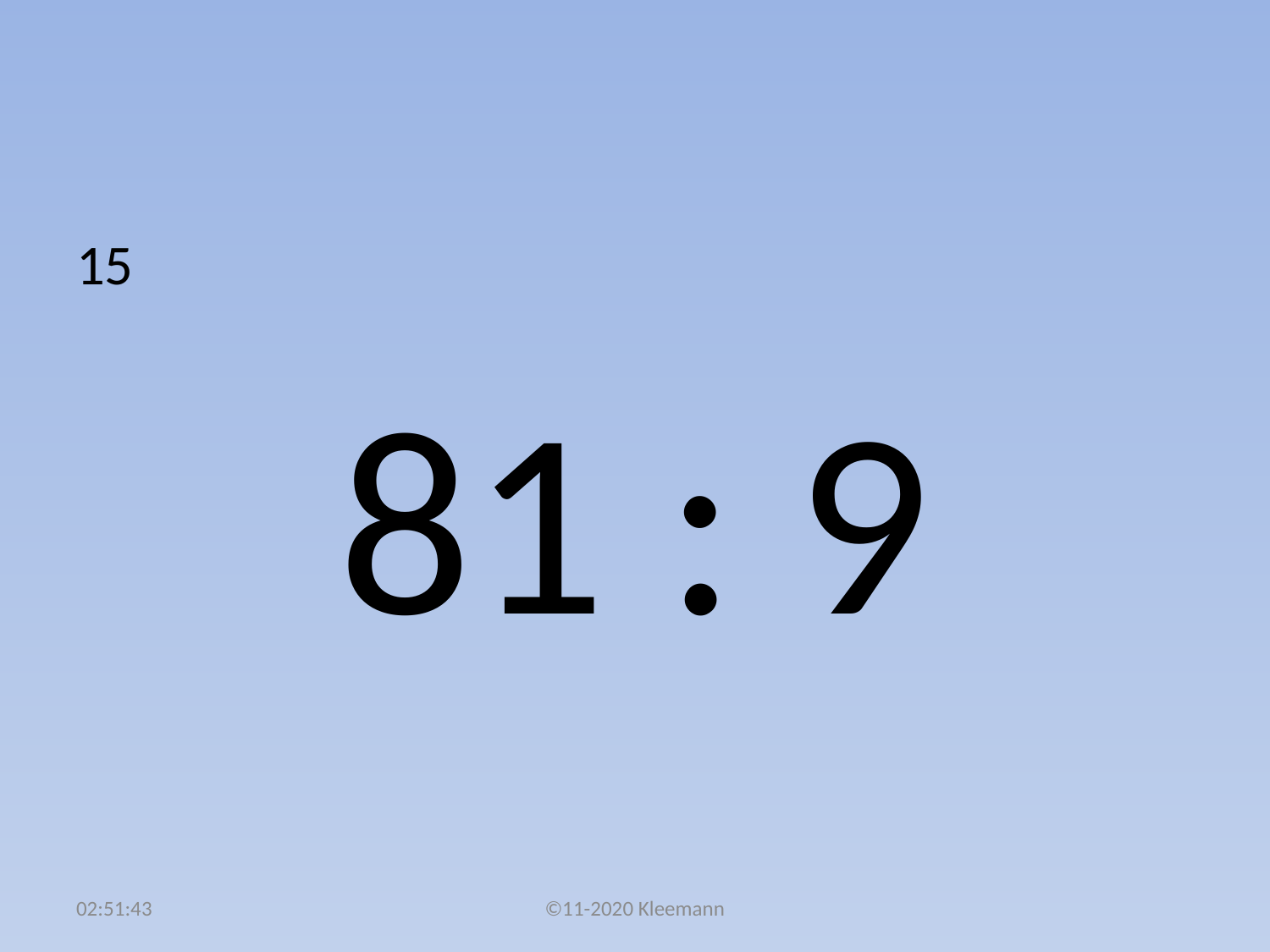

#
15
81 : 9
02:51:43
©11-2020 Kleemann